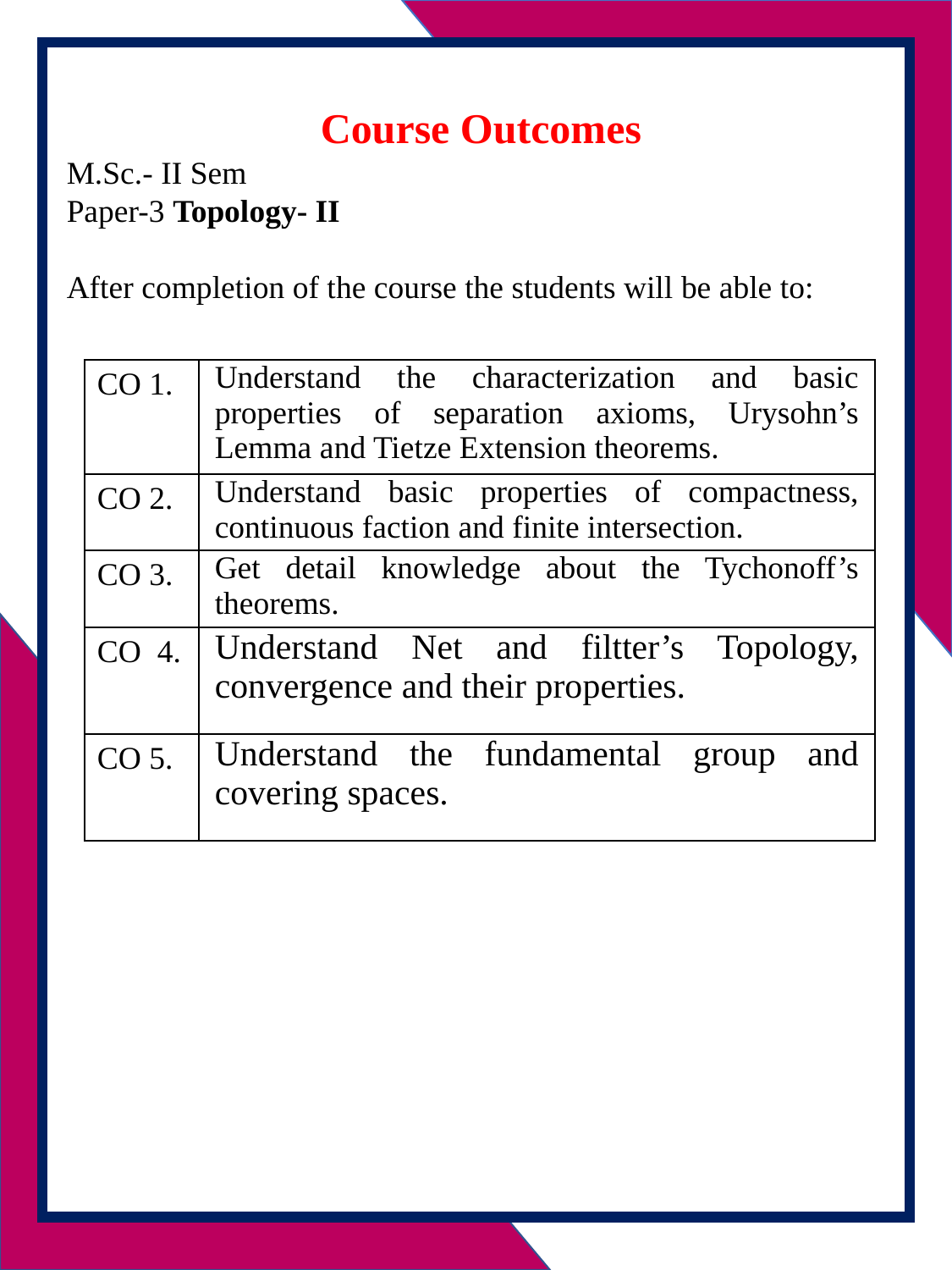

Course Outcomes
M.Sc.- II Sem
Paper-3 Topology- II

After completion of the course the students will be able to:

| CO 1. | Understand the characterization and basic properties of separation axioms, Urysohn’s Lemma and Tietze Extension theorems. |
| --- | --- |
| CO 2. | Understand basic properties of compactness, continuous faction and finite intersection. |
| CO 3. | Get detail knowledge about the Tychonoff’s theorems. |
| CO 4. | Understand Net and filtter’s Topology, convergence and their properties. |
| CO 5. | Understand the fundamental group and covering spaces. |